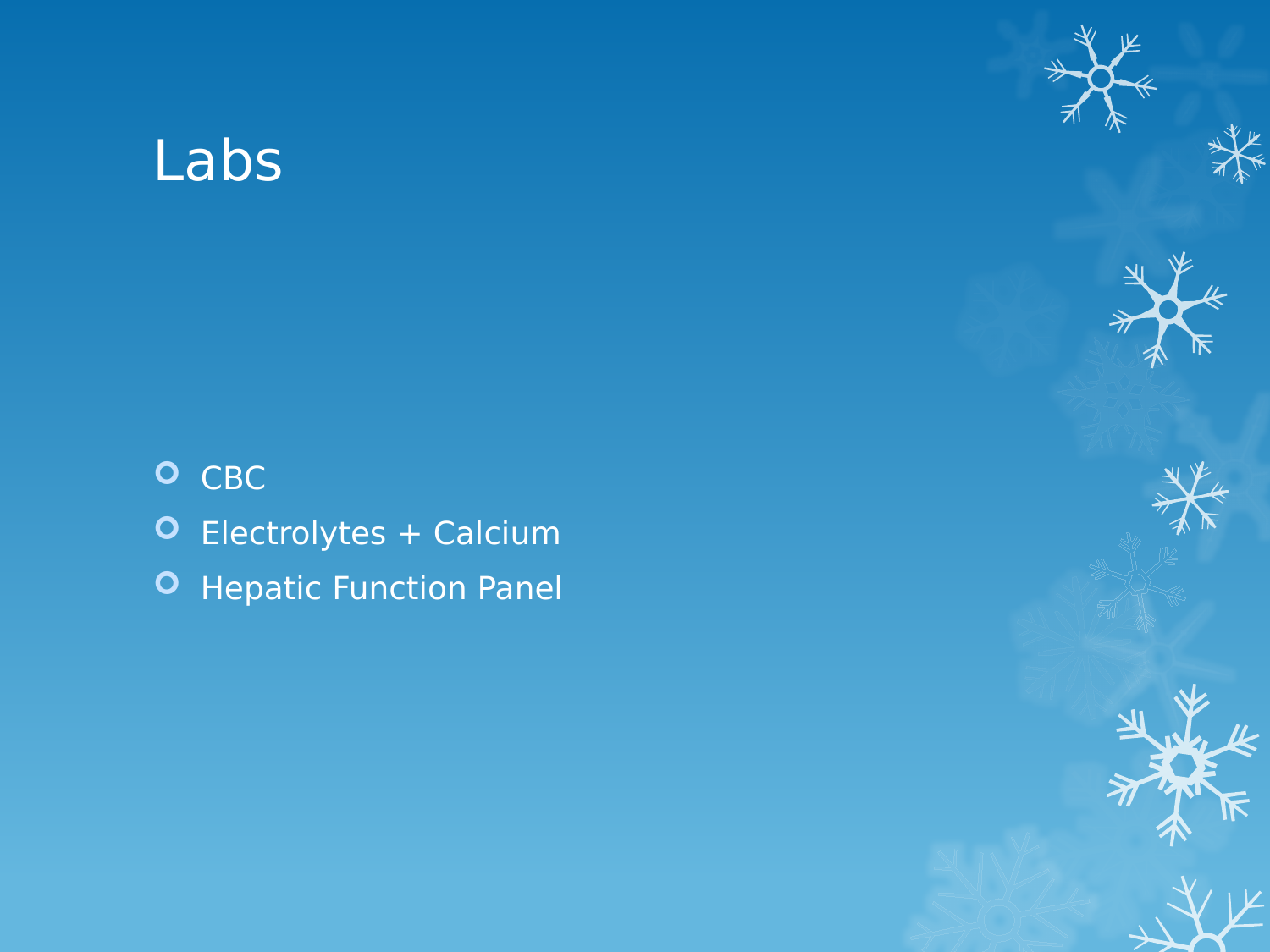

# Labs
CBC
Electrolytes + Calcium
Hepatic Function Panel